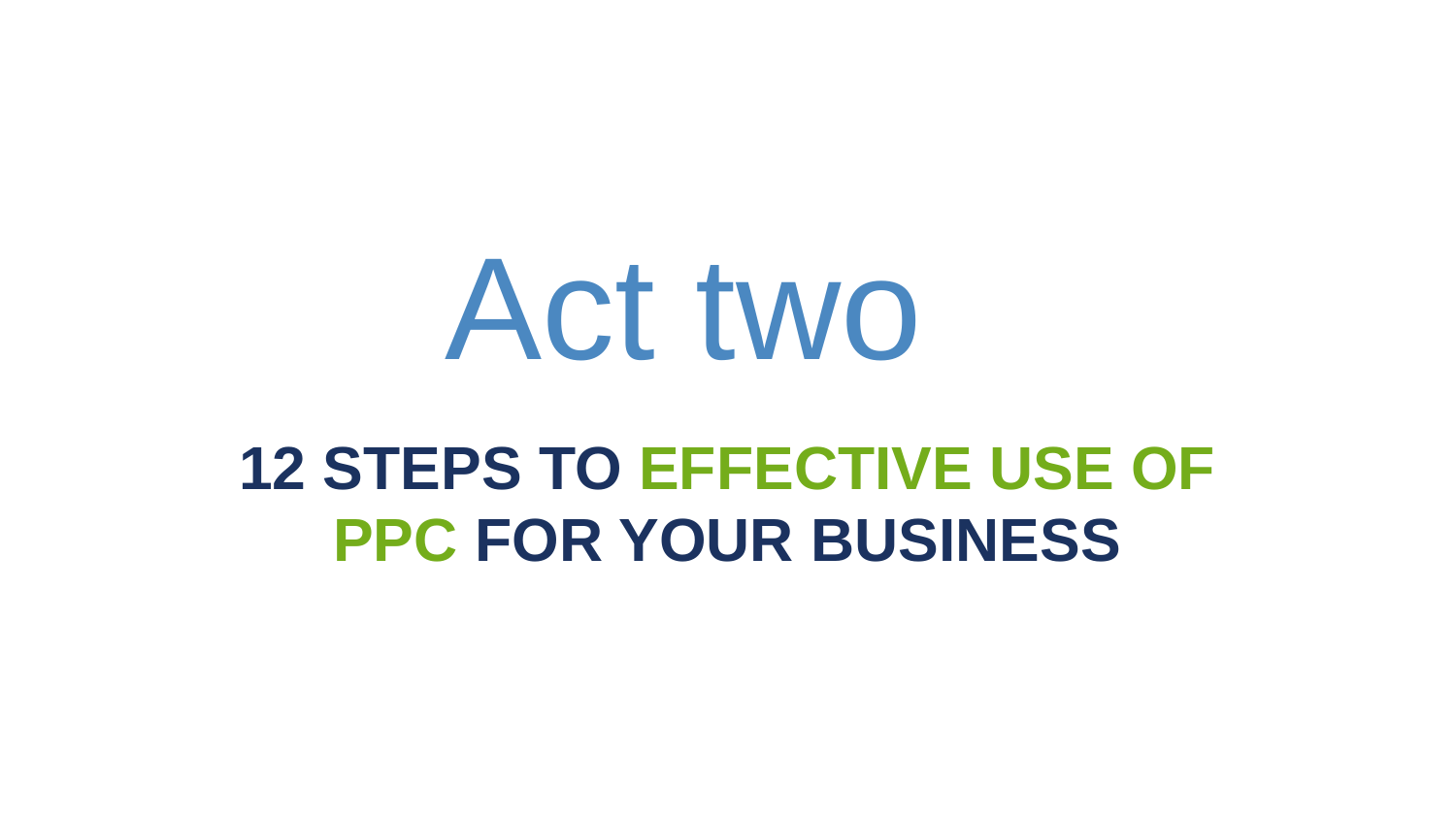

Act two
# 12 STEPS TO EFFECTIVE USE OF PPC FOR YOUR BUSINESS